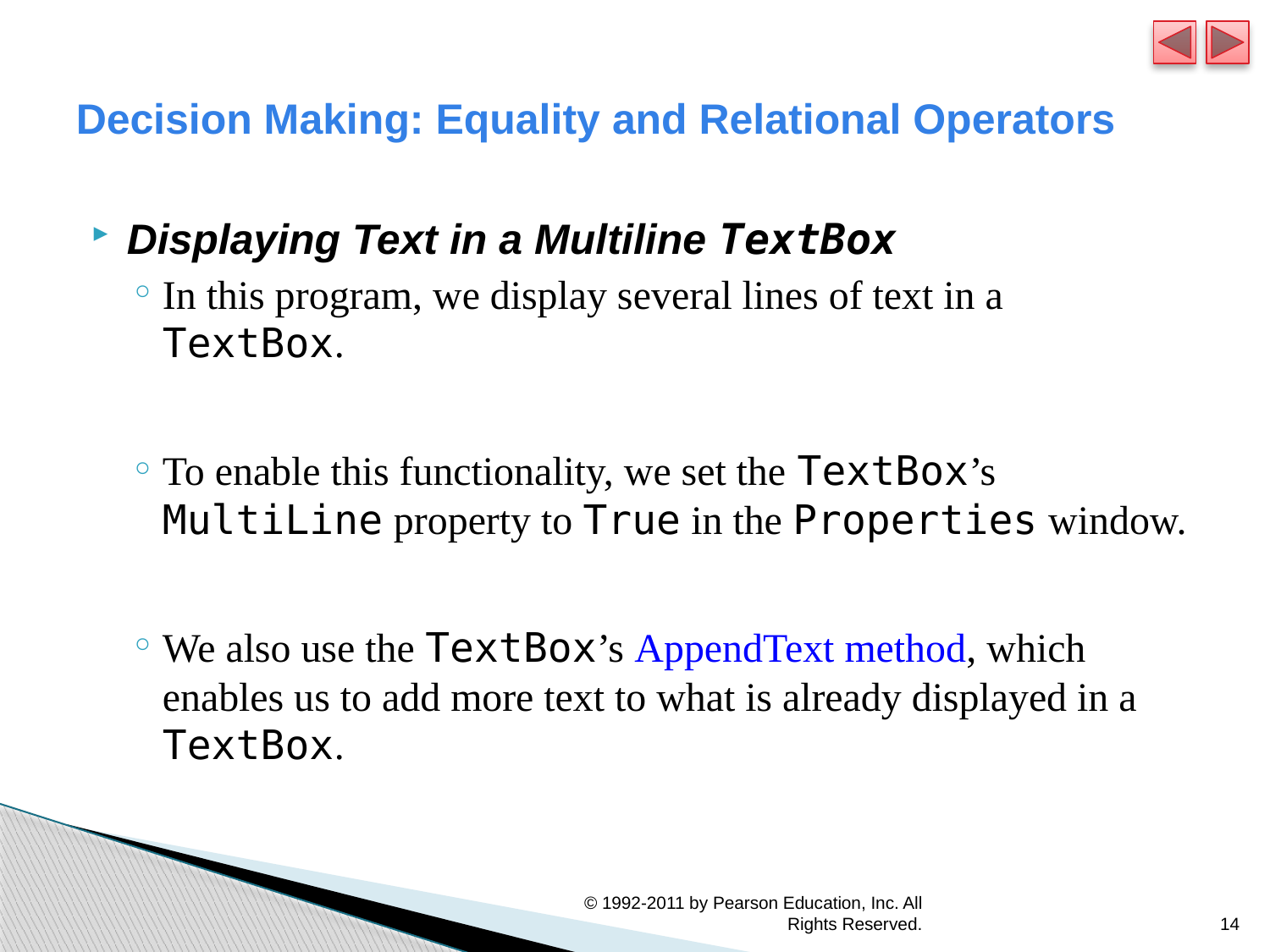

# Decision Making: Equality and Relational Operators
Displaying Text in a Multiline TextBox
In this program, we display several lines of text in a TextBox.

To enable this functionality, we set the TextBox’s MultiLine property to True in the Properties window.

We also use the TextBox’s AppendText method, which enables us to add more text to what is already displayed in a TextBox.

© 1992-2011 by Pearson Education, Inc. All Rights Reserved.
14